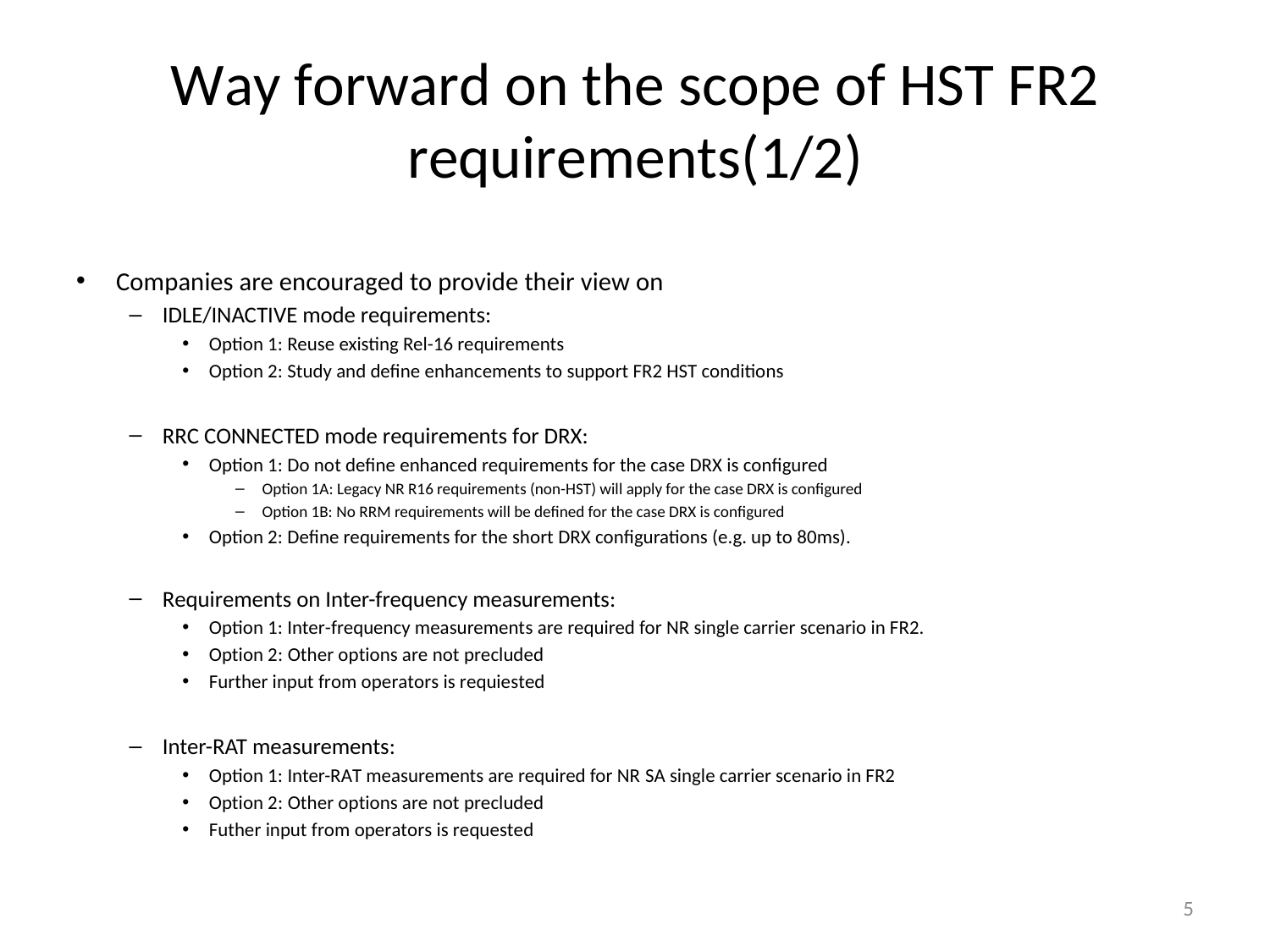

# Way forward on the scope of HST FR2 requirements(1/2)

Companies are encouraged to provide their view on
IDLE/INACTIVE mode requirements:
Option 1: Reuse existing Rel-16 requirements
Option 2: Study and define enhancements to support FR2 HST conditions

RRC CONNECTED mode requirements for DRX:
Option 1: Do not define enhanced requirements for the case DRX is configured
Option 1A: Legacy NR R16 requirements (non-HST) will apply for the case DRX is configured
Option 1B: No RRM requirements will be defined for the case DRX is configured
Option 2: Define requirements for the short DRX configurations (e.g. up to 80ms).

Requirements on Inter-frequency measurements:
Option 1: Inter-frequency measurements are required for NR single carrier scenario in FR2.
Option 2: Other options are not precluded
Further input from operators is requiested

Inter-RAT measurements:
Option 1: Inter-RAT measurements are required for NR SA single carrier scenario in FR2
Option 2: Other options are not precluded
Futher input from operators is requested
5